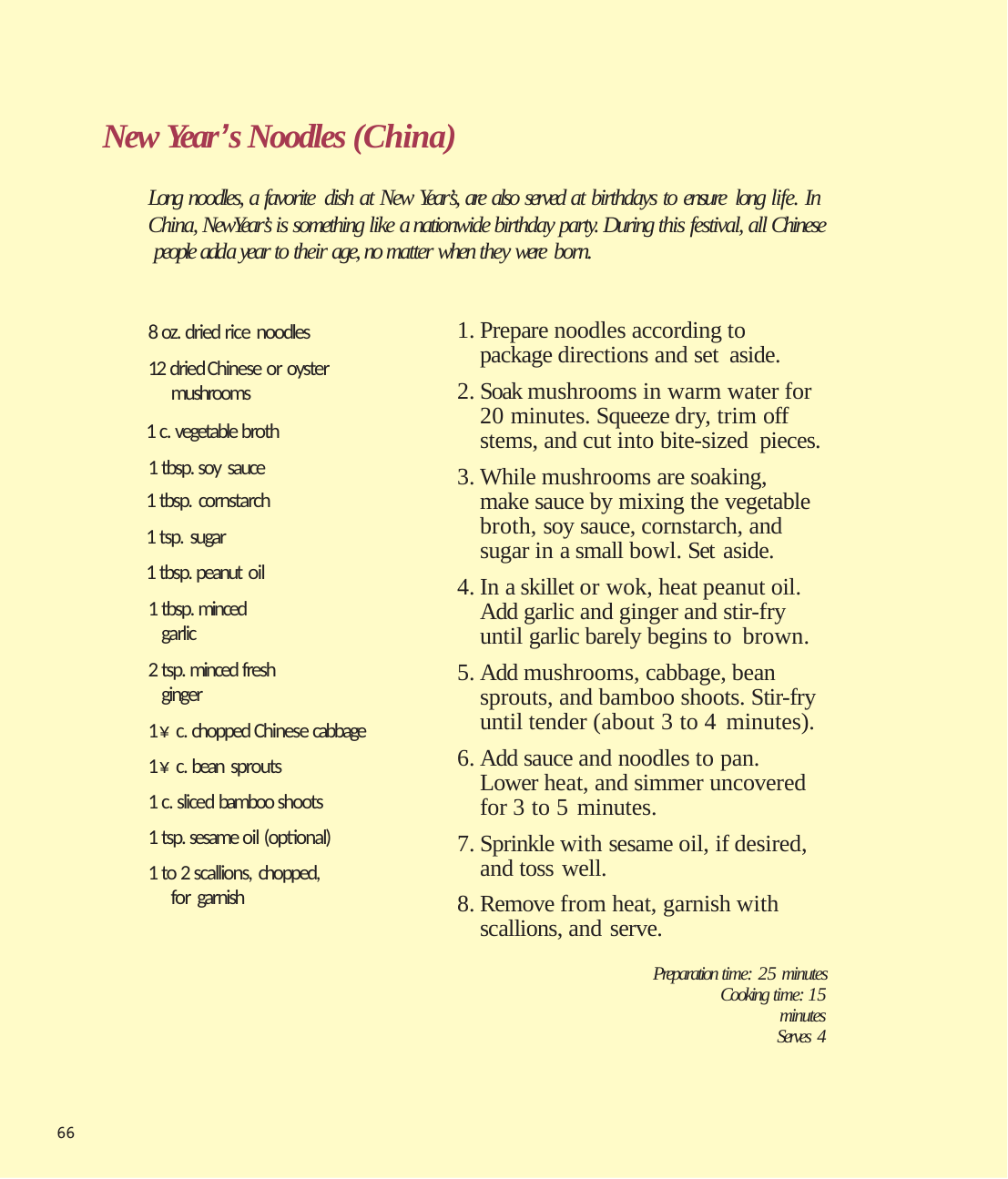

# New Year’s Noodles (China)
Long noodles, a favorite dish at New Year’s, are also served at birthdays to ensure long life. In  China, NewYear’s is something like a nationwide birthday party. During this festival, all Chinese  people add a year to their age, no matter when they were born.
8 oz. dried rice noodles
12 dried Chinese or oyster  mushrooms
1 c. vegetable broth  1 tbsp. soy sauce
1 tbsp. cornstarch
1 tsp. sugar
1 tbsp. peanut oil
tbsp. minced garlic
tsp. minced fresh ginger
1¥ c. chopped Chinese cabbage  1¥ c. bean sprouts
1 c. sliced bamboo shoots  1 tsp. sesame oil (optional)  1 to 2 scallions, chopped,
for garnish
Prepare noodles according to  package directions and set aside.
Soak mushrooms in warm water for  20 minutes. Squeeze dry, trim off  stems, and cut into bite-sized  pieces.
While mushrooms are soaking,  make sauce by mixing the vegetable  broth, soy sauce, cornstarch, and  sugar in a small bowl. Set aside.
In a skillet or wok, heat peanut oil.  Add garlic and ginger and stir-fry  until garlic barely begins to brown.
Add mushrooms, cabbage, bean  sprouts, and bamboo shoots. Stir-fry  until tender (about 3 to 4 minutes).
Add sauce and noodles to pan.  Lower heat, and simmer uncovered  for 3 to 5 minutes.
Sprinkle with sesame oil, if desired,  and toss well.
Remove from heat, garnish with  scallions, and serve.
Preparation time: 25 minutes  Cooking time: 15 minutes
Serves 4
66